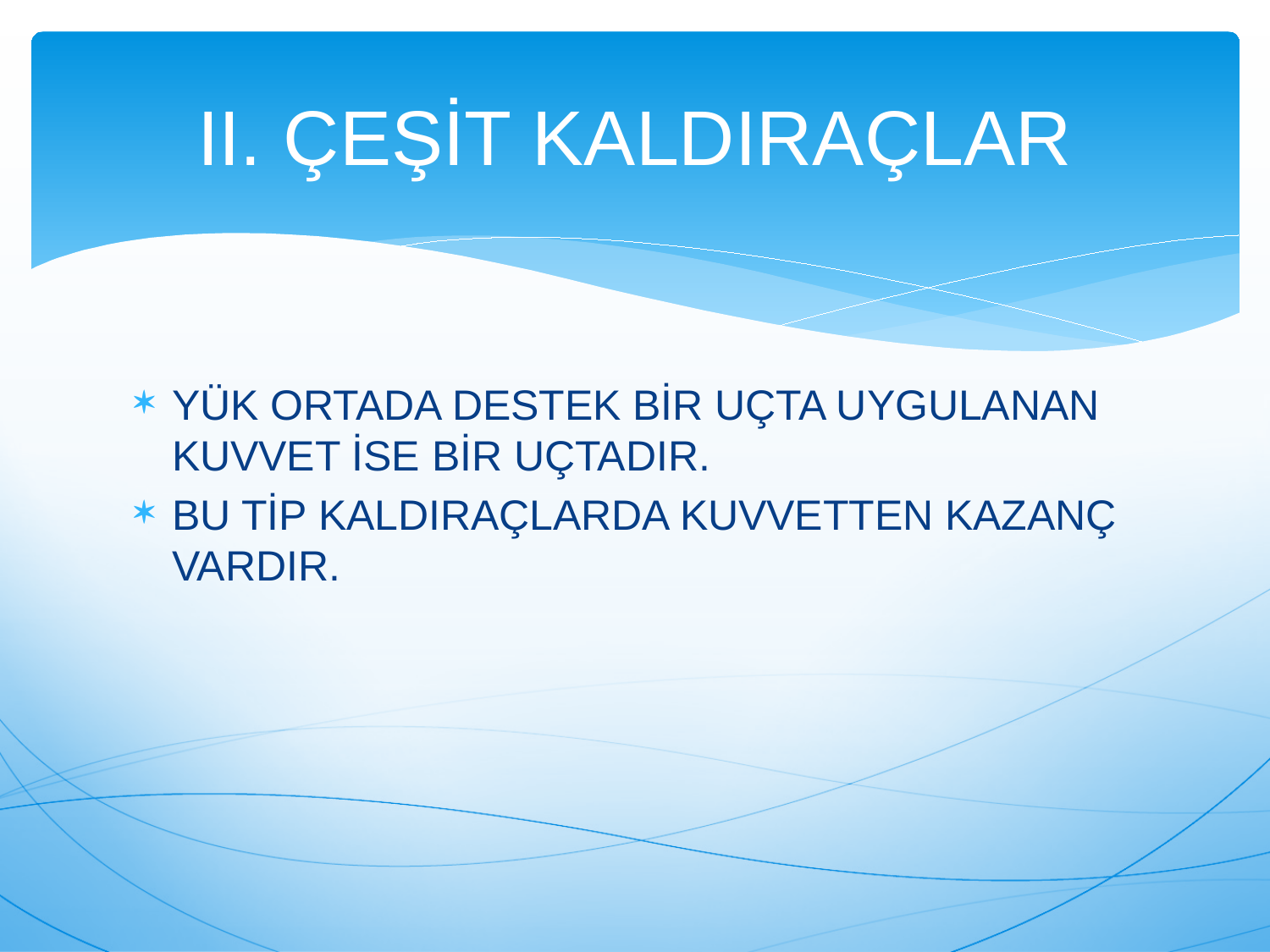

# II. ÇEŞİT KALDIRAÇLAR
YÜK ORTADA DESTEK BİR UÇTA UYGULANAN KUVVET İSE BİR UÇTADIR.
BU TİP KALDIRAÇLARDA KUVVETTEN KAZANÇ VARDIR.